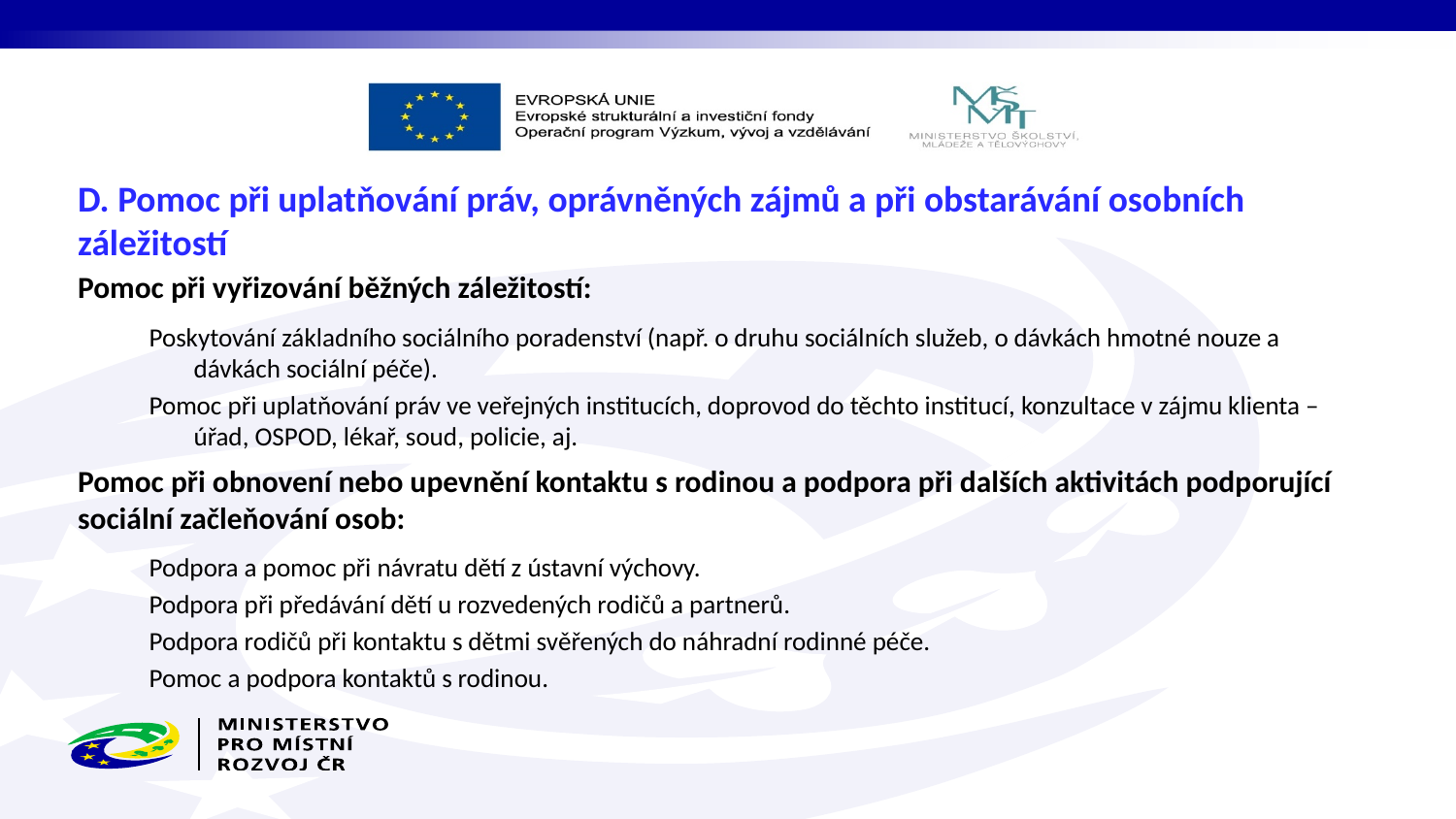

# D. Pomoc při uplatňování práv, oprávněných zájmů a při obstarávání osobních záležitostí
Pomoc při vyřizování běžných záležitostí:
Poskytování základního sociálního poradenství (např. o druhu sociálních služeb, o dávkách hmotné nouze a dávkách sociální péče).
Pomoc při uplatňování práv ve veřejných institucích, doprovod do těchto institucí, konzultace v zájmu klienta – úřad, OSPOD, lékař, soud, policie, aj.
Pomoc při obnovení nebo upevnění kontaktu s rodinou a podpora při dalších aktivitách podporující sociální začleňování osob:
Podpora a pomoc při návratu dětí z ústavní výchovy.
Podpora při předávání dětí u rozvedených rodičů a partnerů.
Podpora rodičů při kontaktu s dětmi svěřených do náhradní rodinné péče.
Pomoc a podpora kontaktů s rodinou.